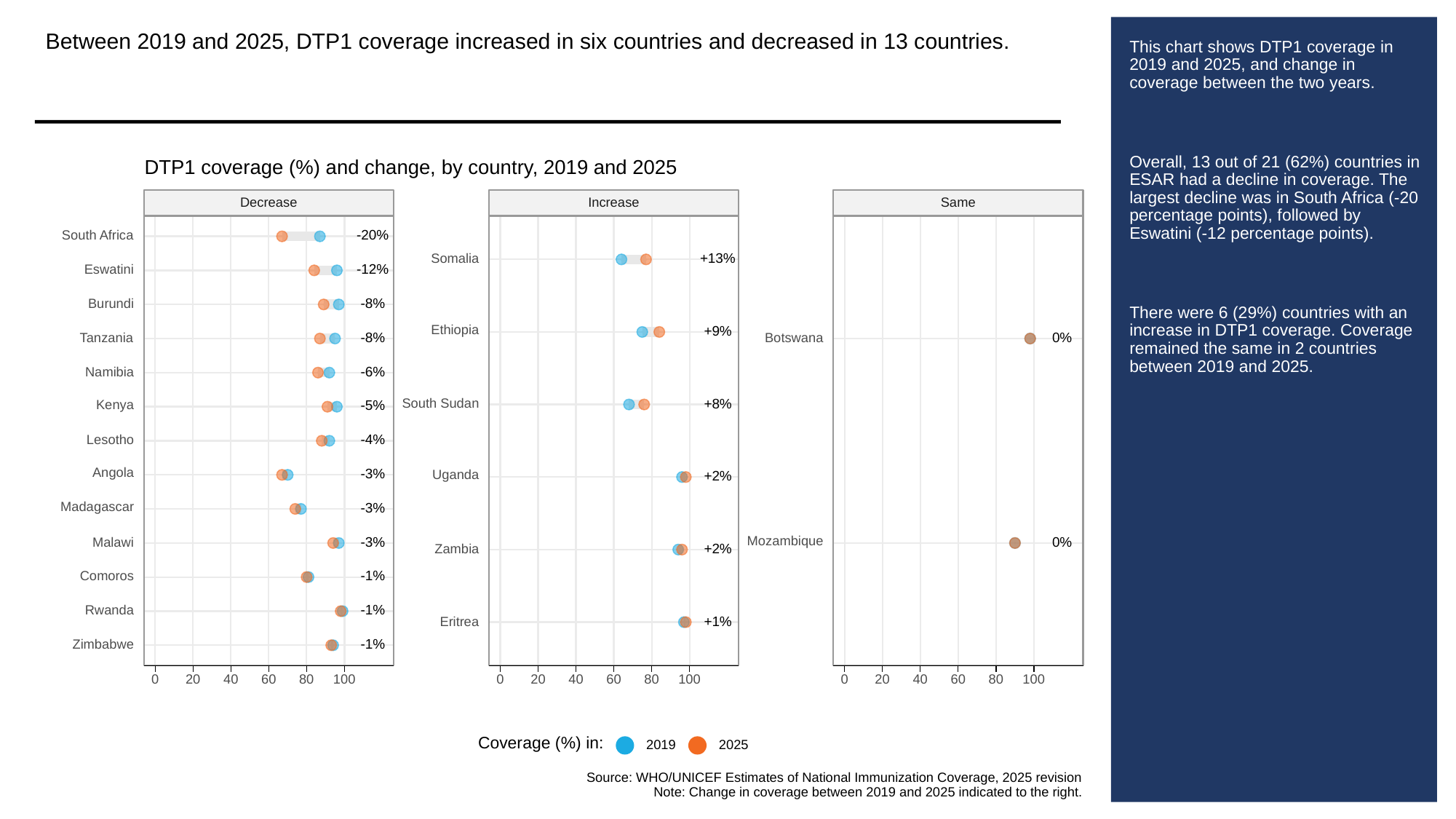

Between 2019 and 2025, DTP1 coverage increased in six countries and decreased in 13 countries.
# This chart shows DTP1 coverage in 2019 and 2025, and change in coverage between the two years.

Overall, 13 out of 21 (62%) countries in ESAR had a decline in coverage. The largest decline was in South Africa (-20 percentage points), followed by Eswatini (-12 percentage points).

There were 6 (29%) countries with an increase in DTP1 coverage. Coverage remained the same in 2 countries between 2019 and 2025.

DTP1 coverage (%) and change, by country, 2019 and 2025

Same
Decrease
Increase

-20%

South Africa

+13%

Somalia

-12%

Eswatini

-8%

Burundi

Ethiopia
+9%

-8%
0%

Tanzania
Botswana

-6%

Namibia

+8%

Kenya
South Sudan
-5%

-4%

Lesotho

Angola
-3%

Uganda
+2%

Madagascar
-3%

Mozambique
-3%
0%

Malawi

+2%

Zambia

-1%

Comoros

-1%

Rwanda

+1%

Eritrea

-1%

Zimbabwe

0
20
40
60
80
100
0
20
40
60
80
100
0
20
40
60
80
100
Coverage (%) in:

2019
2025
Source: WHO/UNICEF Estimates of National Immunization Coverage, 2025 revision
Note: Change in coverage between 2019 and 2025 indicated to the right.